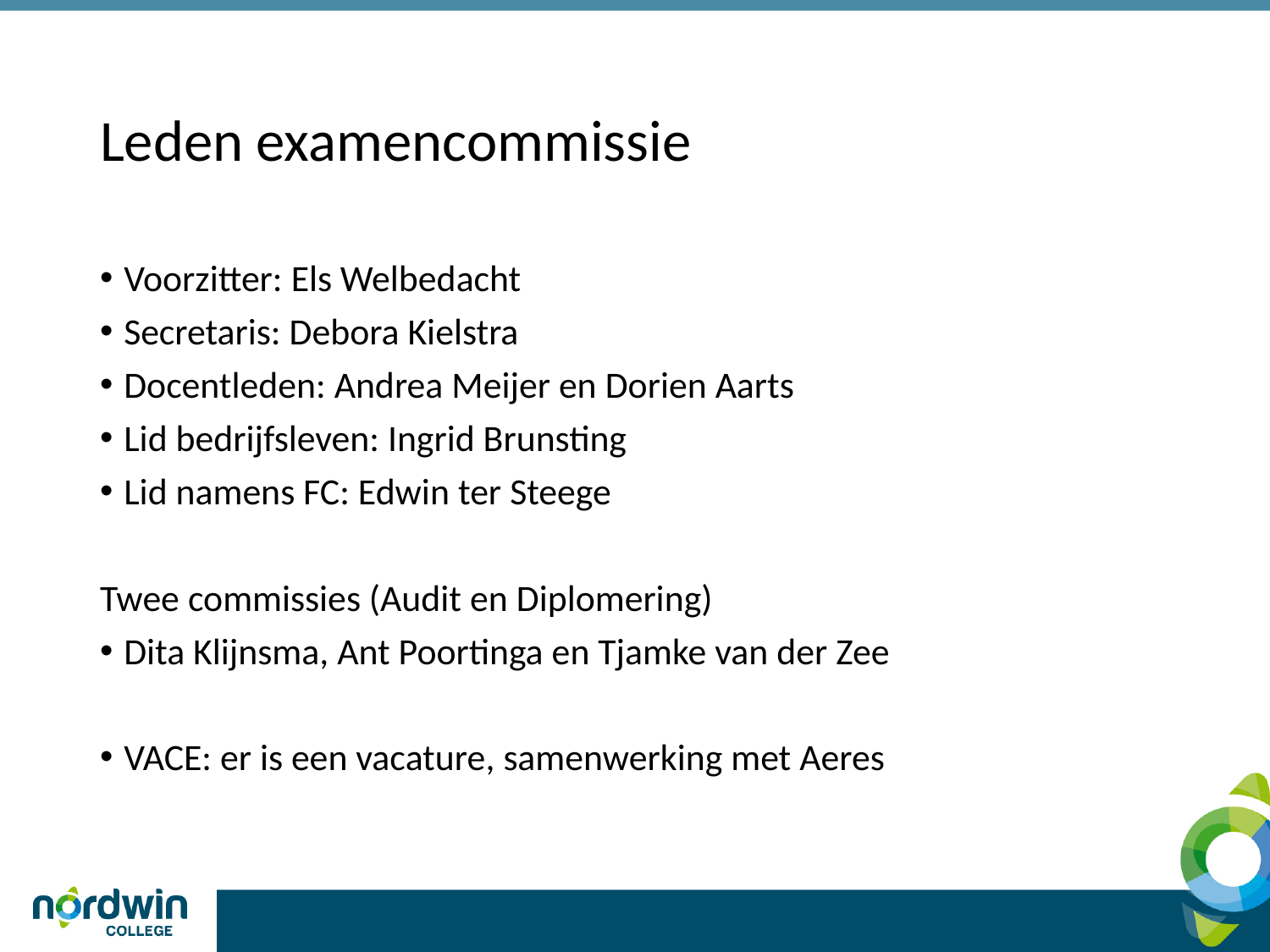

# Leden examencommissie
Voorzitter: Els Welbedacht
Secretaris: Debora Kielstra
Docentleden: Andrea Meijer en Dorien Aarts
Lid bedrijfsleven: Ingrid Brunsting
Lid namens FC: Edwin ter Steege

Twee commissies (Audit en Diplomering)
Dita Klijnsma, Ant Poortinga en Tjamke van der Zee

VACE: er is een vacature, samenwerking met Aeres